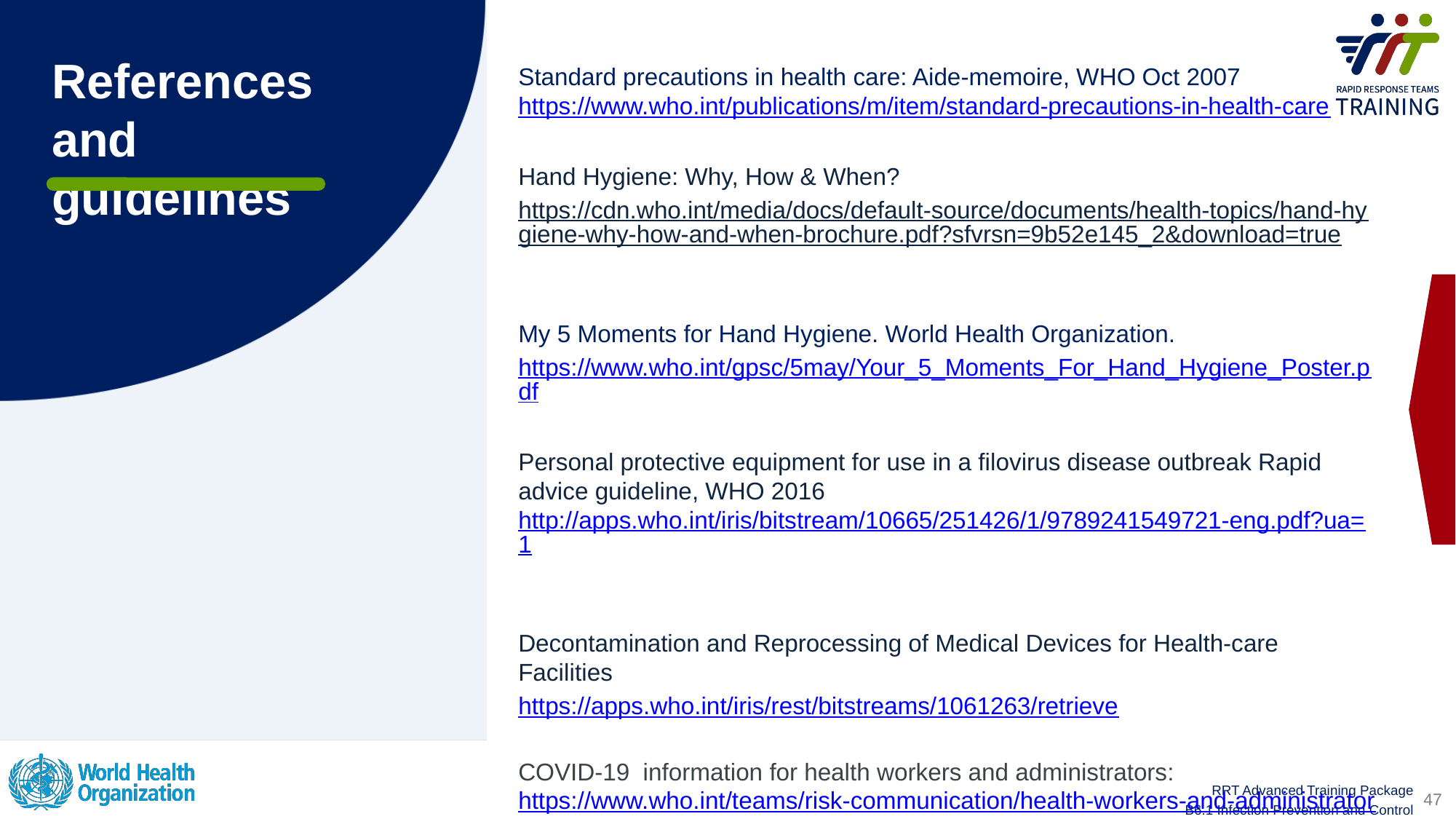

Standard precautions in health care: Aide-memoire, WHO Oct 2007
https://www.who.int/publications/m/item/standard-precautions-in-health-care

Hand Hygiene: Why, How & When?
https://cdn.who.int/media/docs/default-source/documents/health-topics/hand-hygiene-why-how-and-when-brochure.pdf?sfvrsn=9b52e145_2&download=true

My 5 Moments for Hand Hygiene. World Health Organization.
https://www.who.int/gpsc/5may/Your_5_Moments_For_Hand_Hygiene_Poster.pdf

Personal protective equipment for use in a filovirus disease outbreak Rapid advice guideline, WHO 2016 http://apps.who.int/iris/bitstream/10665/251426/1/9789241549721-eng.pdf?ua=1

Decontamination and Reprocessing of Medical Devices for Health-care Facilities
https://apps.who.int/iris/rest/bitstreams/1061263/retrieve

COVID-19  information for health workers and administrators:
https://www.who.int/teams/risk-communication/health-workers-and-administrators